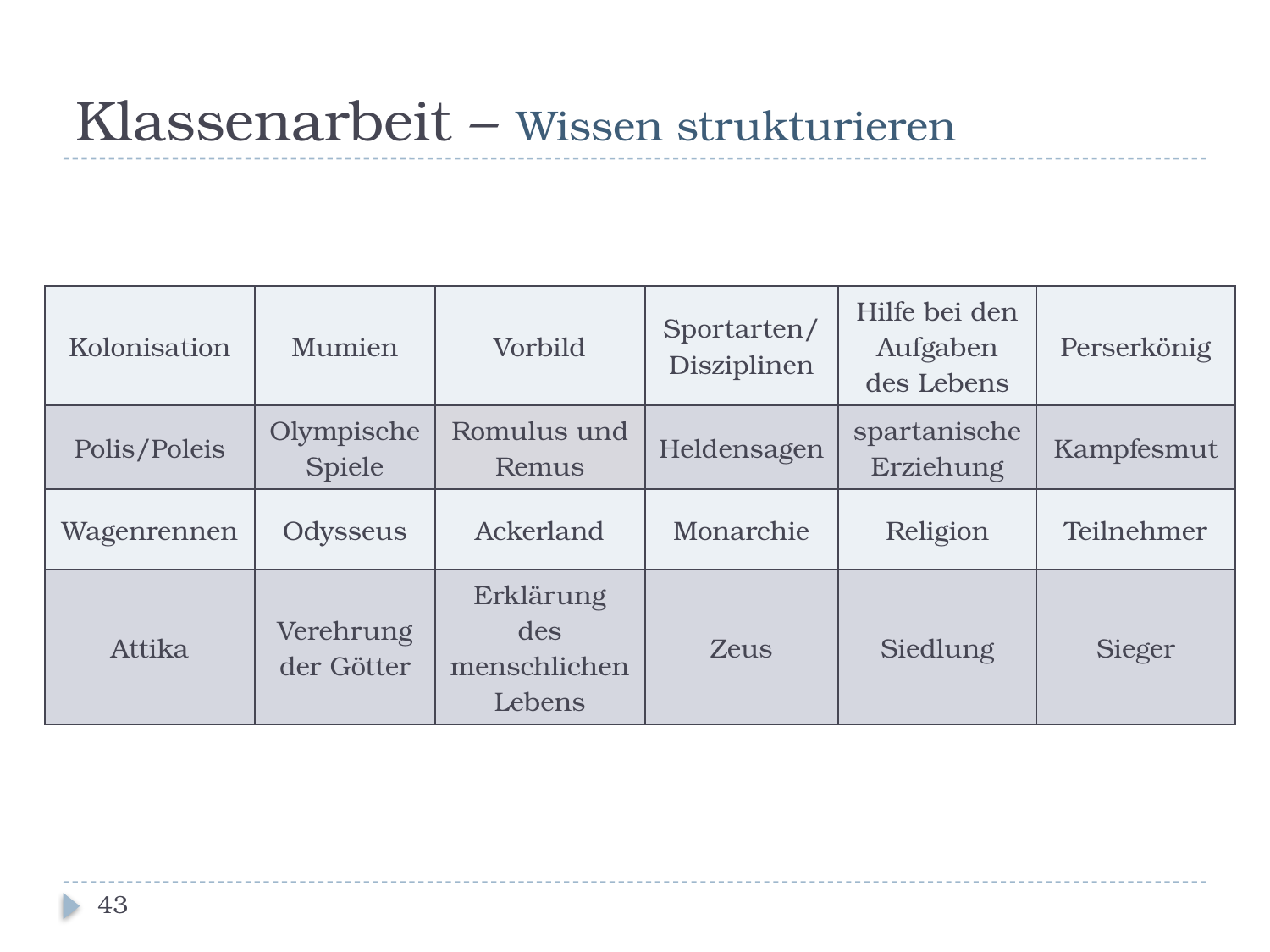

# Klassenarbeit – Wissen strukturieren

| Kolonisation | Mumien | Vorbild | Sportarten/Disziplinen | Hilfe bei den Aufgaben des Lebens | Perserkönig |
| --- | --- | --- | --- | --- | --- |
| Polis/Poleis | Olympische Spiele | Romulus und Remus | Heldensagen | spartanische Erziehung | Kampfesmut |
| Wagenrennen | Odysseus | Ackerland | Monarchie | Religion | Teilnehmer |
| Attika | Verehrung der Götter | Erklärung des menschlichen Lebens | Zeus | Siedlung | Sieger |
43